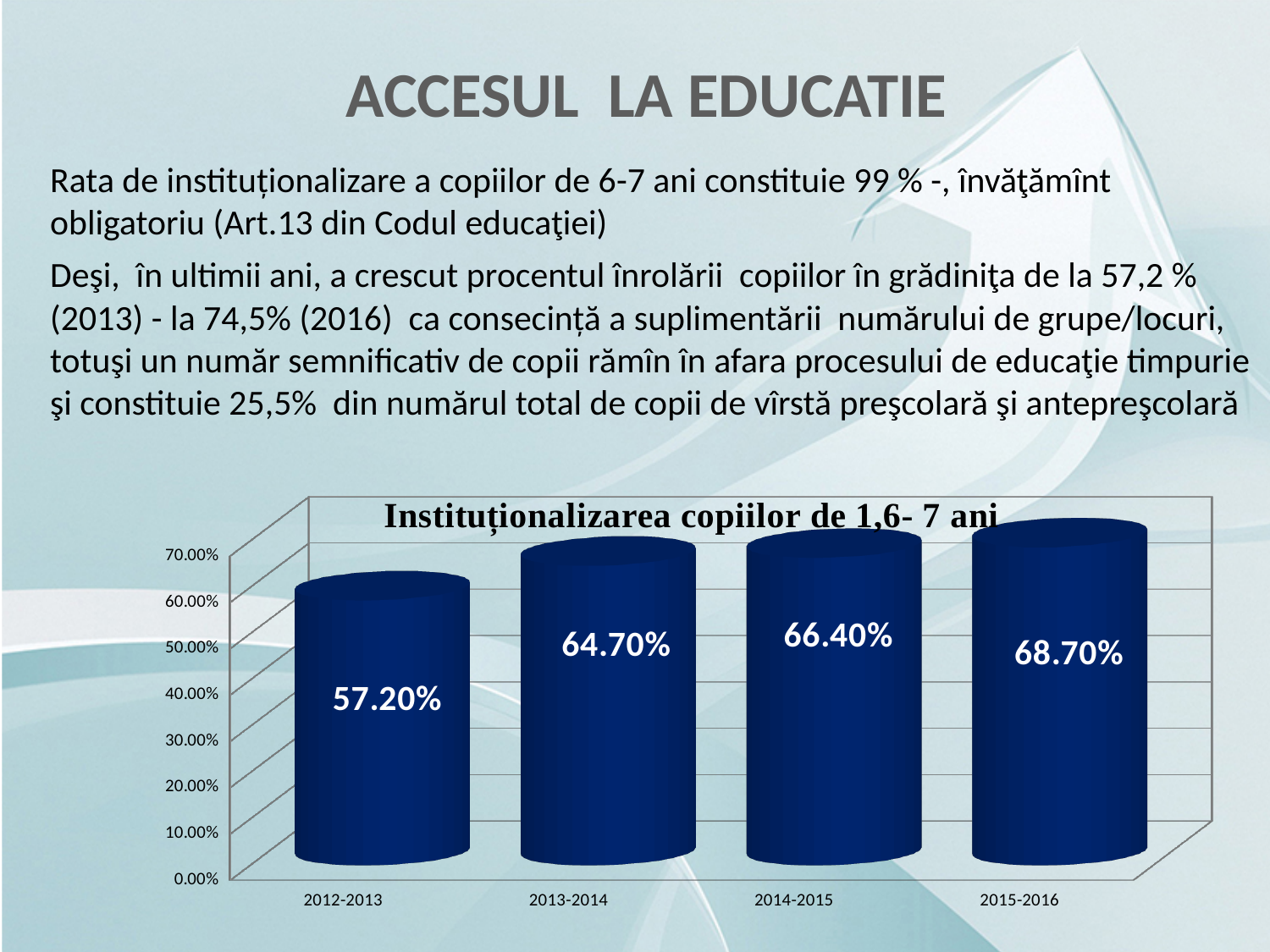

ACCESUL  LA EDUCATIE
Rata de instituționalizare a copiilor de 6-7 ani constituie 99 % -, învăţămînt obligatoriu (Art.13 din Codul educaţiei)
Deşi,  în ultimii ani, a crescut procentul înrolării  copiilor în grădiniţa de la 57,2 % (2013) - la 74,5% (2016)  ca consecință a suplimentării  numărului de grupe/locuri,  totuşi un număr semnificativ de copii rămîn în afara procesului de educaţie timpurie şi constituie 25,5%  din numărul total de copii de vîrstă preşcolară şi antepreşcolară

[unsupported chart]